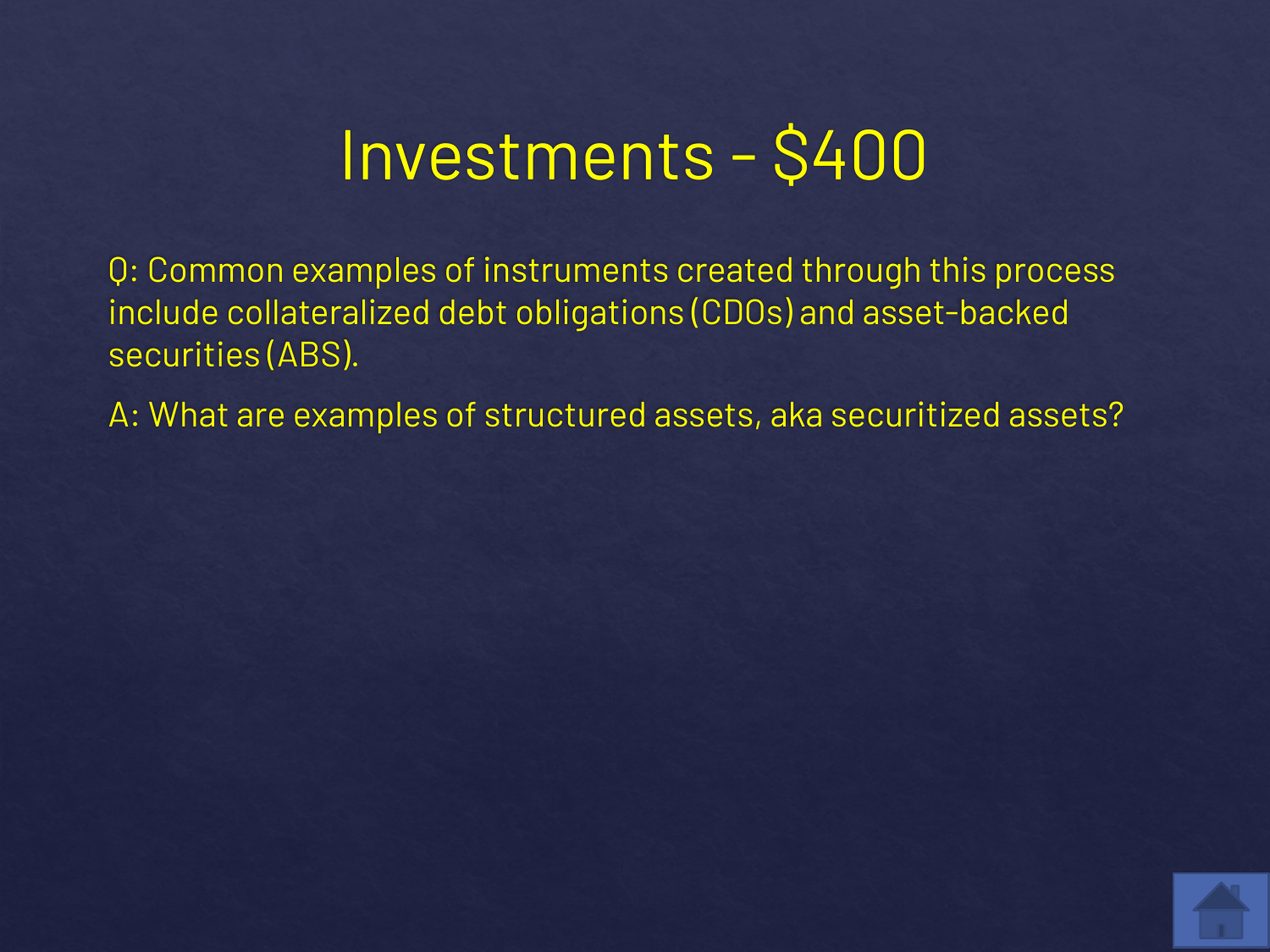

# Investments - $400
Q: Common examples of instruments created through this process include collateralized debt obligations (CDOs) and asset-backed securities (ABS).
A: What are examples of structured assets, aka securitized assets?